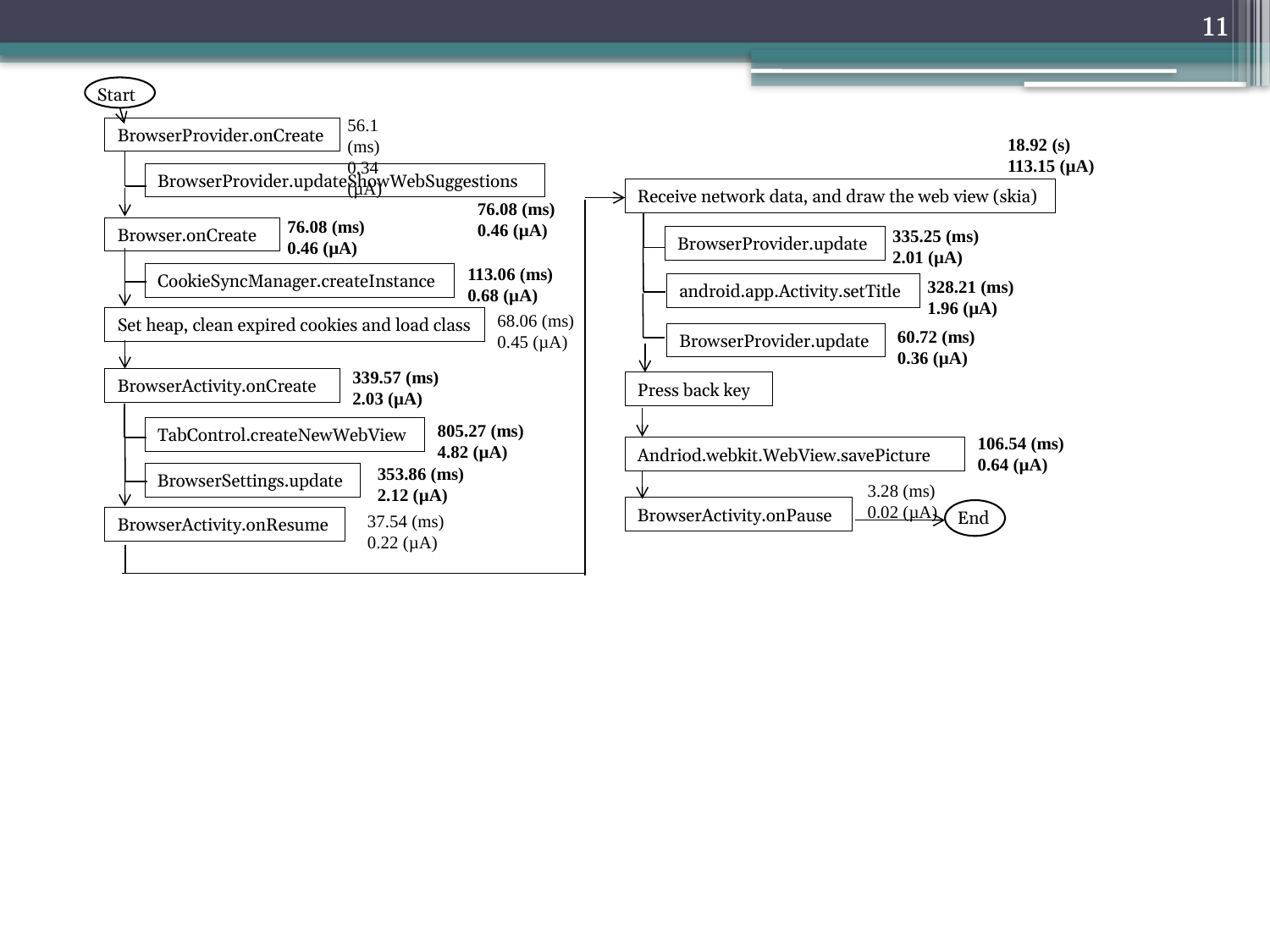

11

Start
56.1 (ms)
0.34 (µA)
BrowserProvider.onCreate
18.92 (s)
113.15 (µA)
BrowserProvider.updateShowWebSuggestions
Receive network data, and draw the web view (skia)
76.08 (ms)
0.46 (µA)
76.08 (ms)
0.46 (µA)
Browser.onCreate
335.25 (ms)
2.01 (µA)
BrowserProvider.update
113.06 (ms)
0.68 (µA)
CookieSyncManager.createInstance
328.21 (ms)
1.96 (µA)
android.app.Activity.setTitle
68.06 (ms)
0.45 (µA)
Set heap, clean expired cookies and load class
60.72 (ms)
0.36 (µA)
BrowserProvider.update
339.57 (ms)
2.03 (µA)
BrowserActivity.onCreate
Press back key
805.27 (ms)
4.82 (µA)
TabControl.createNewWebView
106.54 (ms)
0.64 (µA)
Andriod.webkit.WebView.savePicture
353.86 (ms)
2.12 (µA)
BrowserSettings.update
3.28 (ms)
0.02 (µA)
BrowserActivity.onPause

End
37.54 (ms)
0.22 (µA)
BrowserActivity.onResume